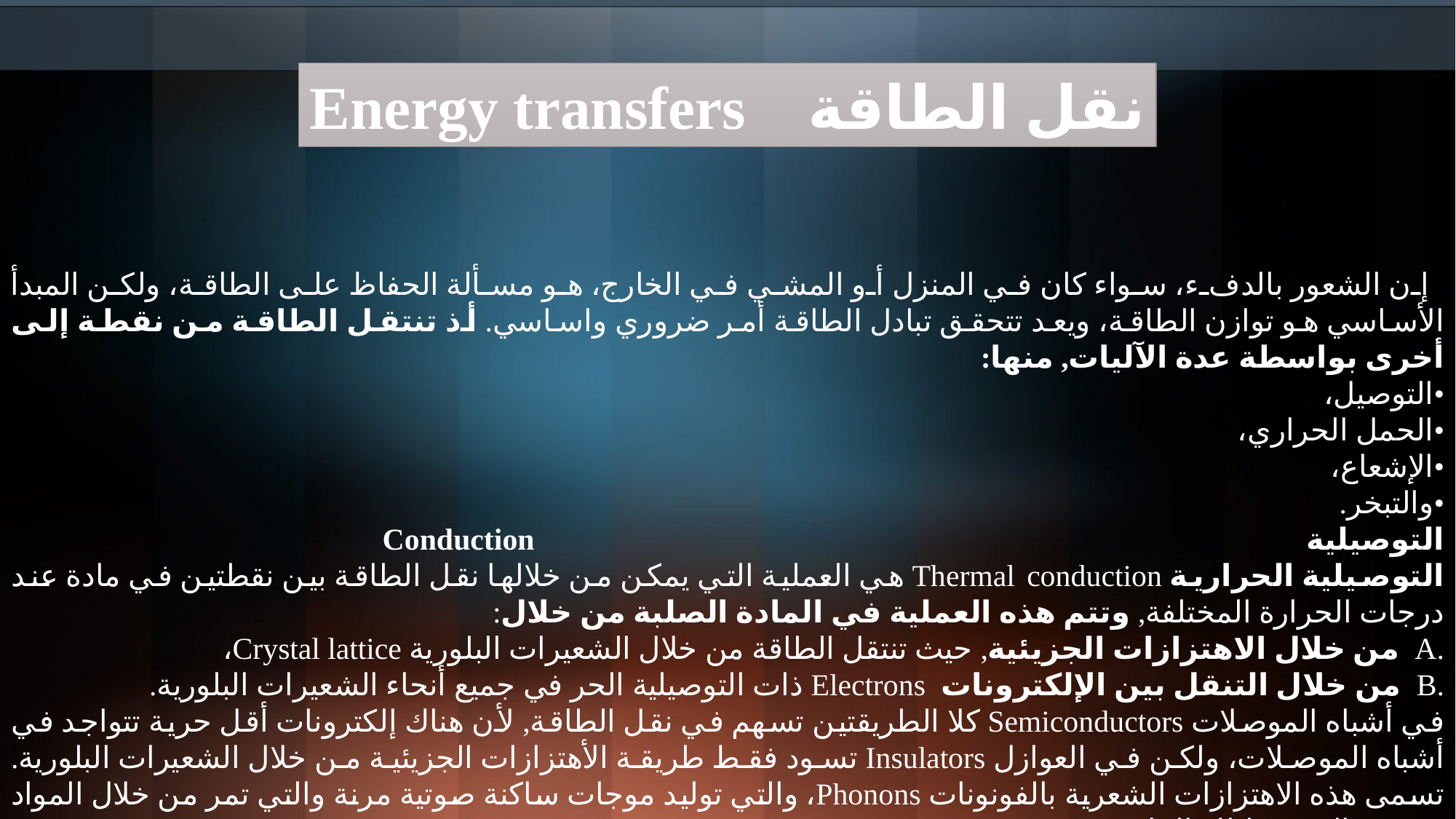

نقل الطاقة    Energy transfers
  إن الشعور بالدفء، سواء كان في المنزل أو المشي في الخارج، هو مسألة الحفاظ على الطاقة، ولكن المبدأ الأساسي هو توازن الطاقة، ويعد تتحقق تبادل الطاقة أمر ضروري واساسي. أذ تنتقل الطاقة من نقطة إلى أخرى بواسطة عدة الآليات, منها:
•	التوصيل،
•	الحمل الحراري،
•	الإشعاع،
•	والتبخر.
التوصيلية                                                                                                     Conduction
التوصيلية الحرارية Thermal conduction هي العملية التي يمكن من خلالها نقل الطاقة بين نقطتين في مادة عند درجات الحرارة المختلفة, وتتم هذه العملية في المادة الصلبة من خلال:
.A  من خلال الاهتزازات الجزيئية, حيث تنتقل الطاقة من خلال الشعيرات البلورية Crystal lattice،
.B  من خلال التنقل بين الإلكترونات  Electrons ذات التوصيلية الحر في جميع أنحاء الشعيرات البلورية.
في أشباه الموصلات Semiconductors كلا الطريقتين تسهم في نقل الطاقة, لأن هناك إلكترونات أقل حرية تتواجد في أشباه الموصلات، ولكن في العوازل Insulators تسود فقط طريقة الأهتزازات الجزيئية من خلال الشعيرات البلورية. تسمى هذه الاهتزازات الشعرية بالفونونات Phonons، والتي توليد موجات ساكنة صوتية مرنة والتي تمر من خلال المواد بسرعة الصوت لتلك المادة.